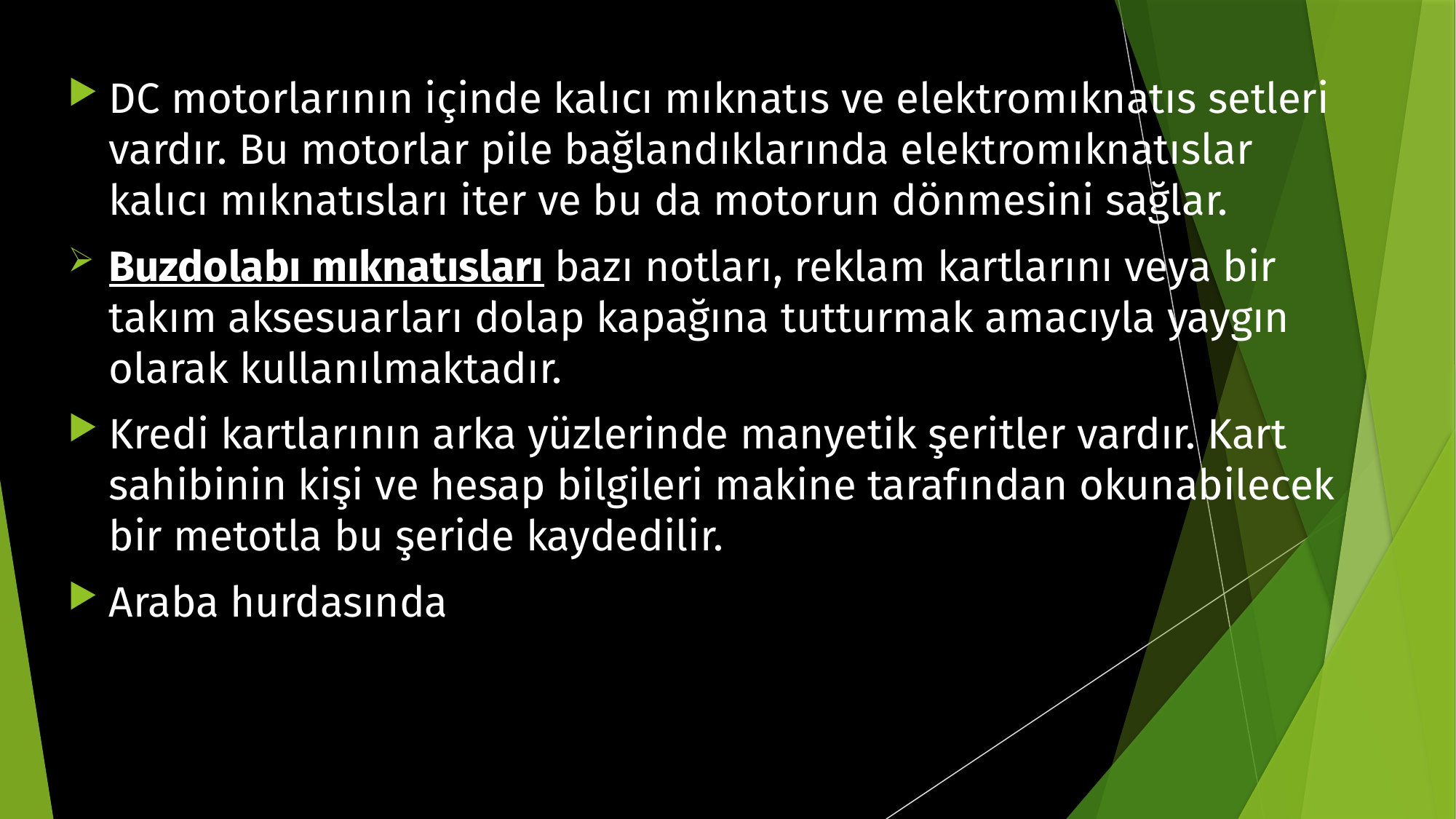

DC motorlarının içinde kalıcı mıknatıs ve elektromıknatıs setleri vardır. Bu motorlar pile bağlandıklarında elektromıknatıslar kalıcı mıknatısları iter ve bu da motorun dönmesini sağlar.
Buzdolabı mıknatısları bazı notları, reklam kartlarını veya bir takım aksesuarları dolap kapağına tutturmak amacıyla yaygın olarak kullanılmaktadır.
Kredi kartlarının arka yüzlerinde manyetik şeritler vardır. Kart sahibinin kişi ve hesap bilgileri makine tarafından okunabilecek bir metotla bu şeride kaydedilir.
Araba hurdasında